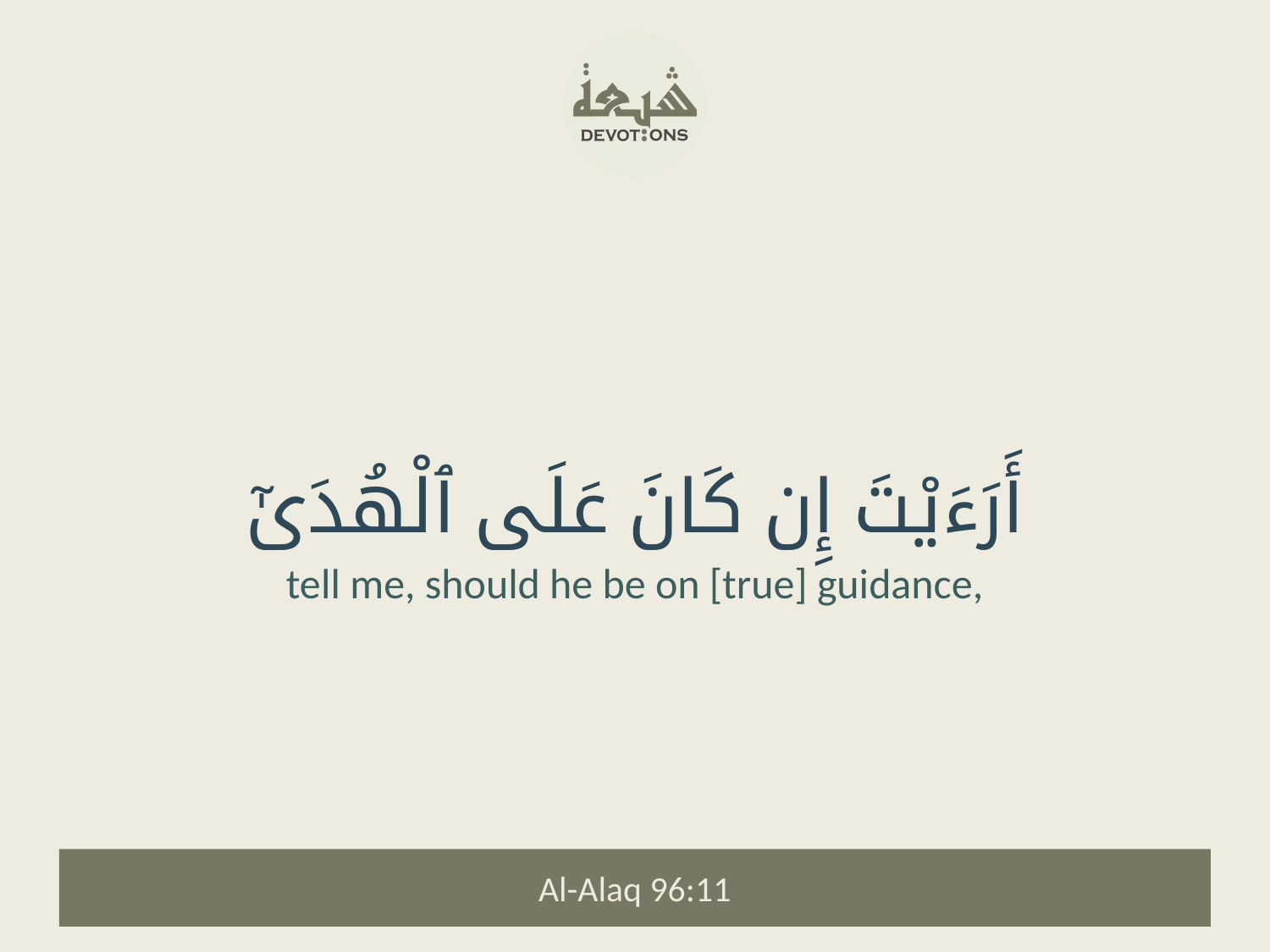

أَرَءَيْتَ إِن كَانَ عَلَى ٱلْهُدَىٰٓ
tell me, should he be on [true] guidance,
Al-Alaq 96:11